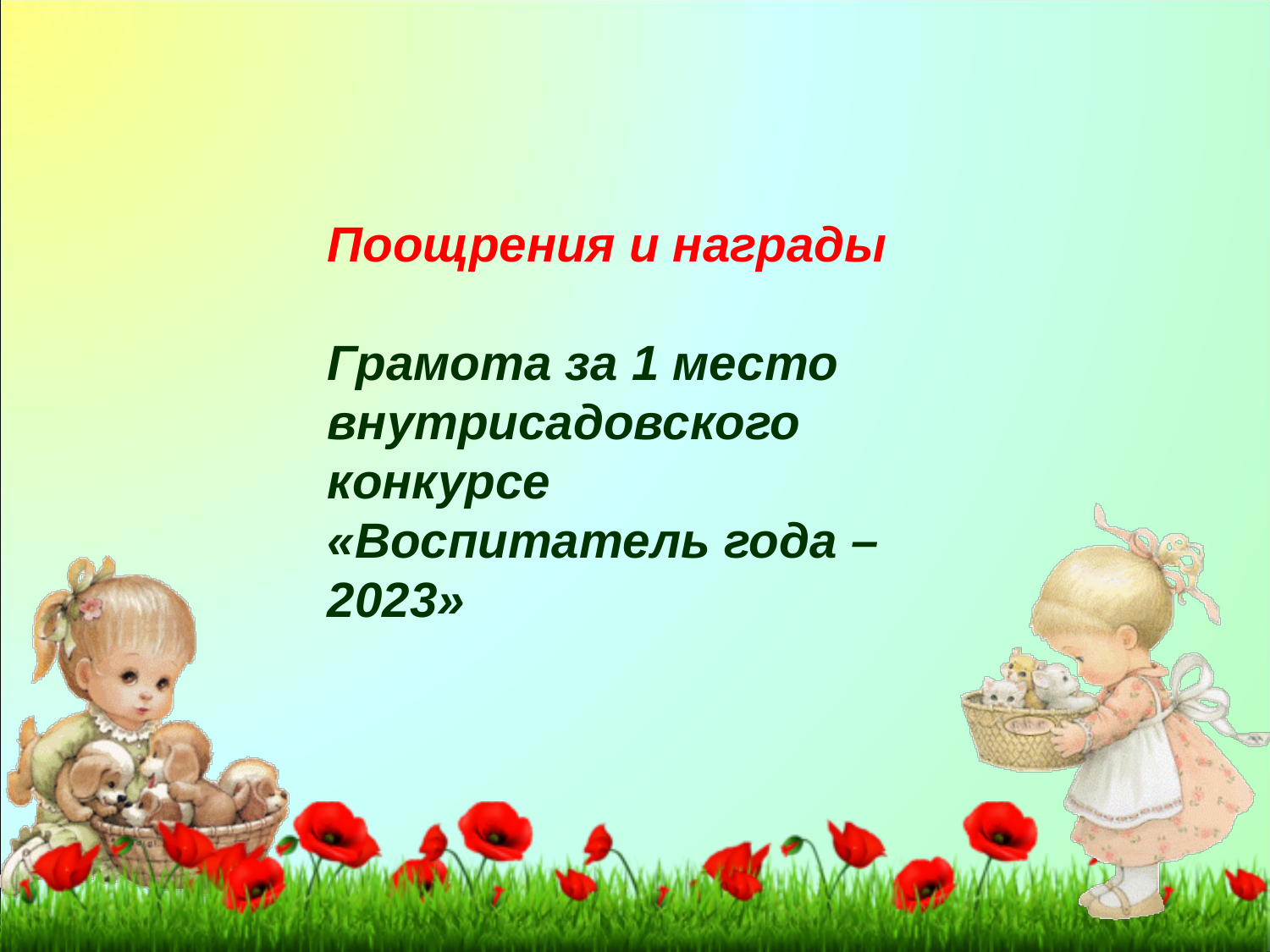

Поощрения и награды

Грамота за 1 место внутрисадовского конкурсе «Воспитатель года – 2023»